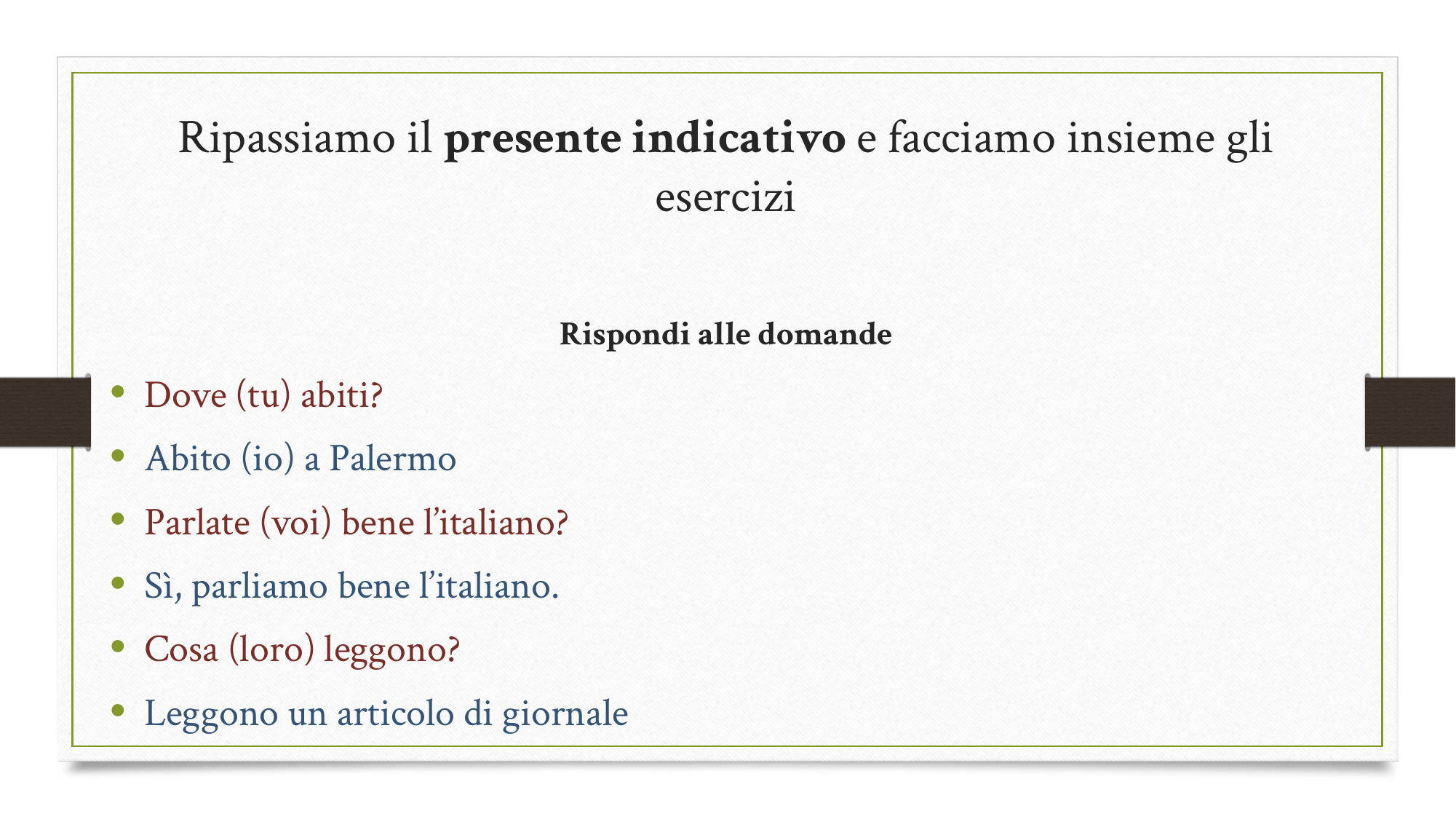

# Ripassiamo il presente indicativo e facciamo insieme gli esercizi
Rispondi alle domande
Dove (tu) abiti?
Abito (io) a Palermo
Parlate (voi) bene l’italiano?
Sì, parliamo bene l’italiano.
Cosa (loro) leggono?
Leggono un articolo di giornale